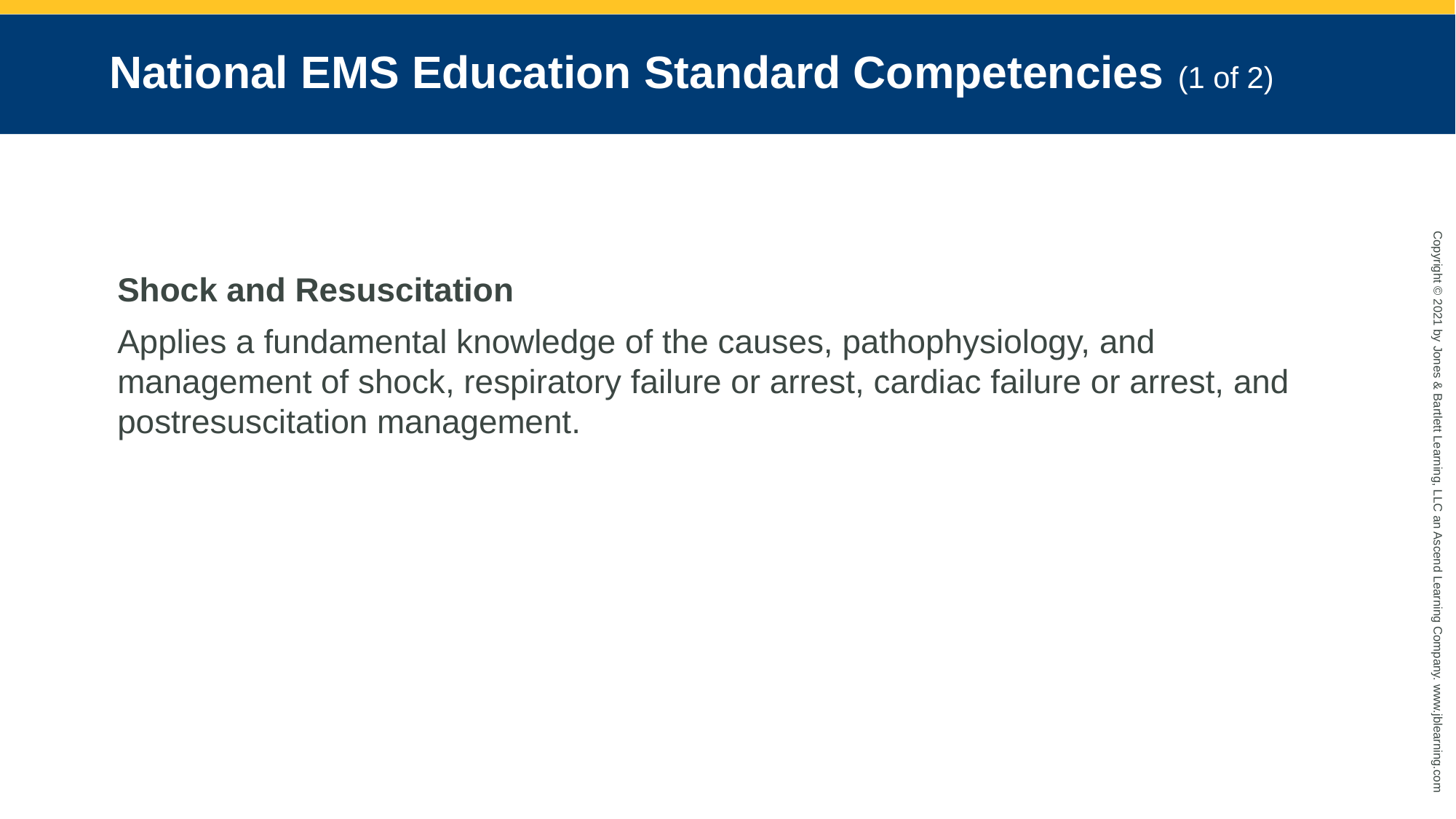

# National EMS Education Standard Competencies (1 of 2)
Shock and Resuscitation
Applies a fundamental knowledge of the causes, pathophysiology, and management of shock, respiratory failure or arrest, cardiac failure or arrest, and postresuscitation management.